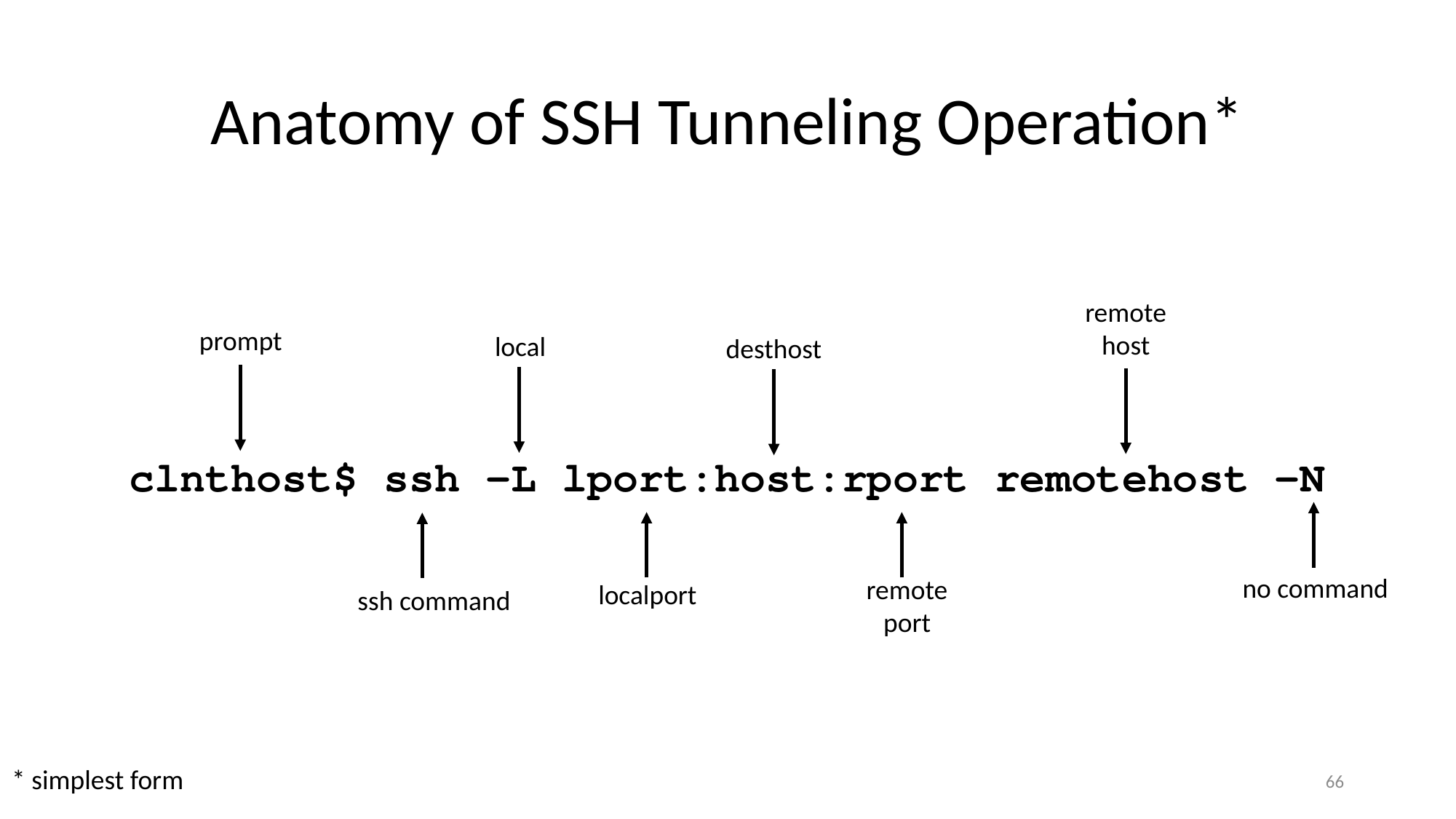

# Anatomy of SSH Tunneling Operation*
clnthost$ ssh -L lport:host:rport remotehost -N
remote
host
prompt
local
desthost
no command
remote
port
localport
ssh command
* simplest form
66